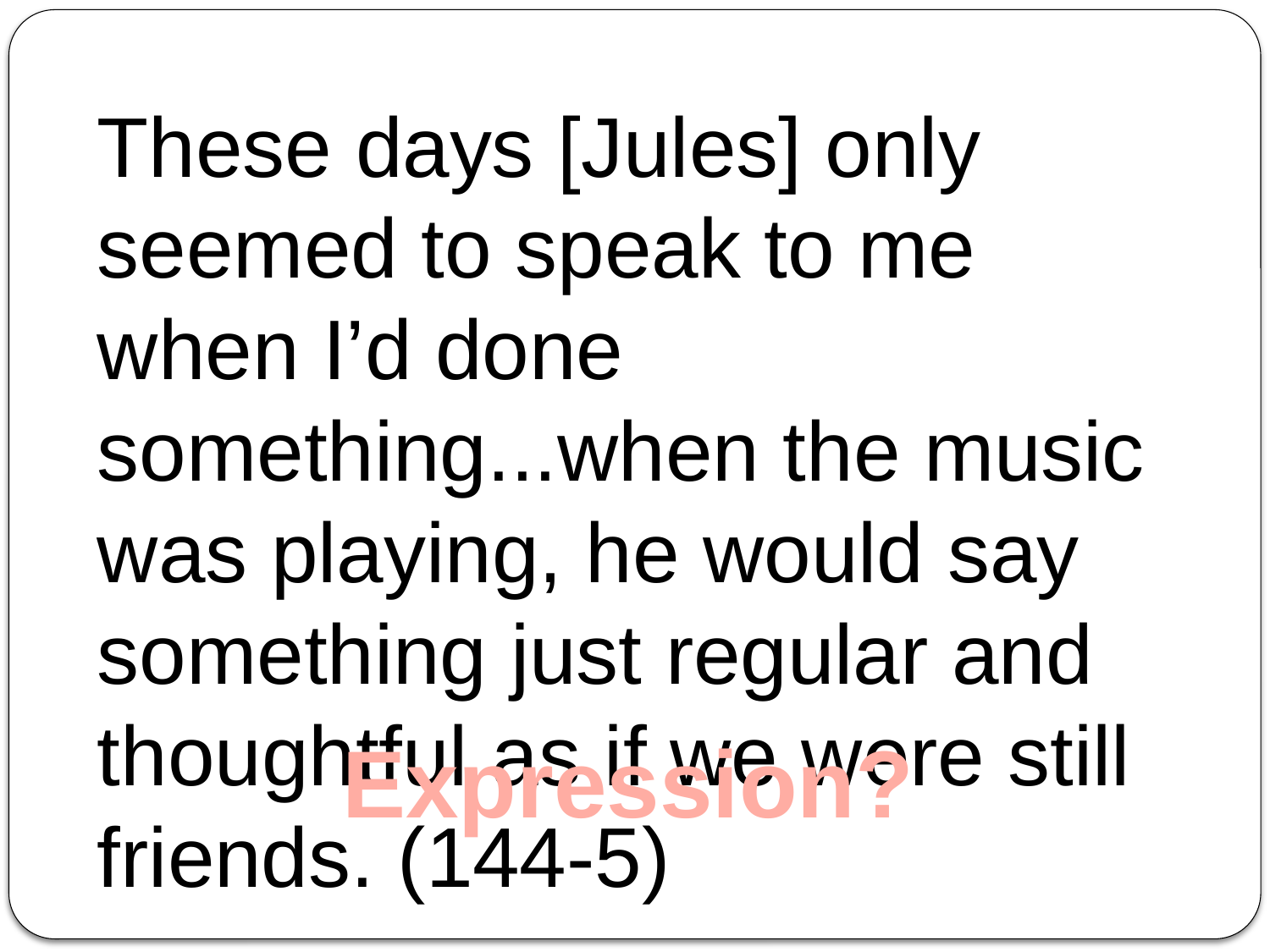

These days [Jules] only seemed to speak to me when I’d done something...when the music was playing, he would say something just regular and thoughtful as if we were still friends. (144-5)
Expression?